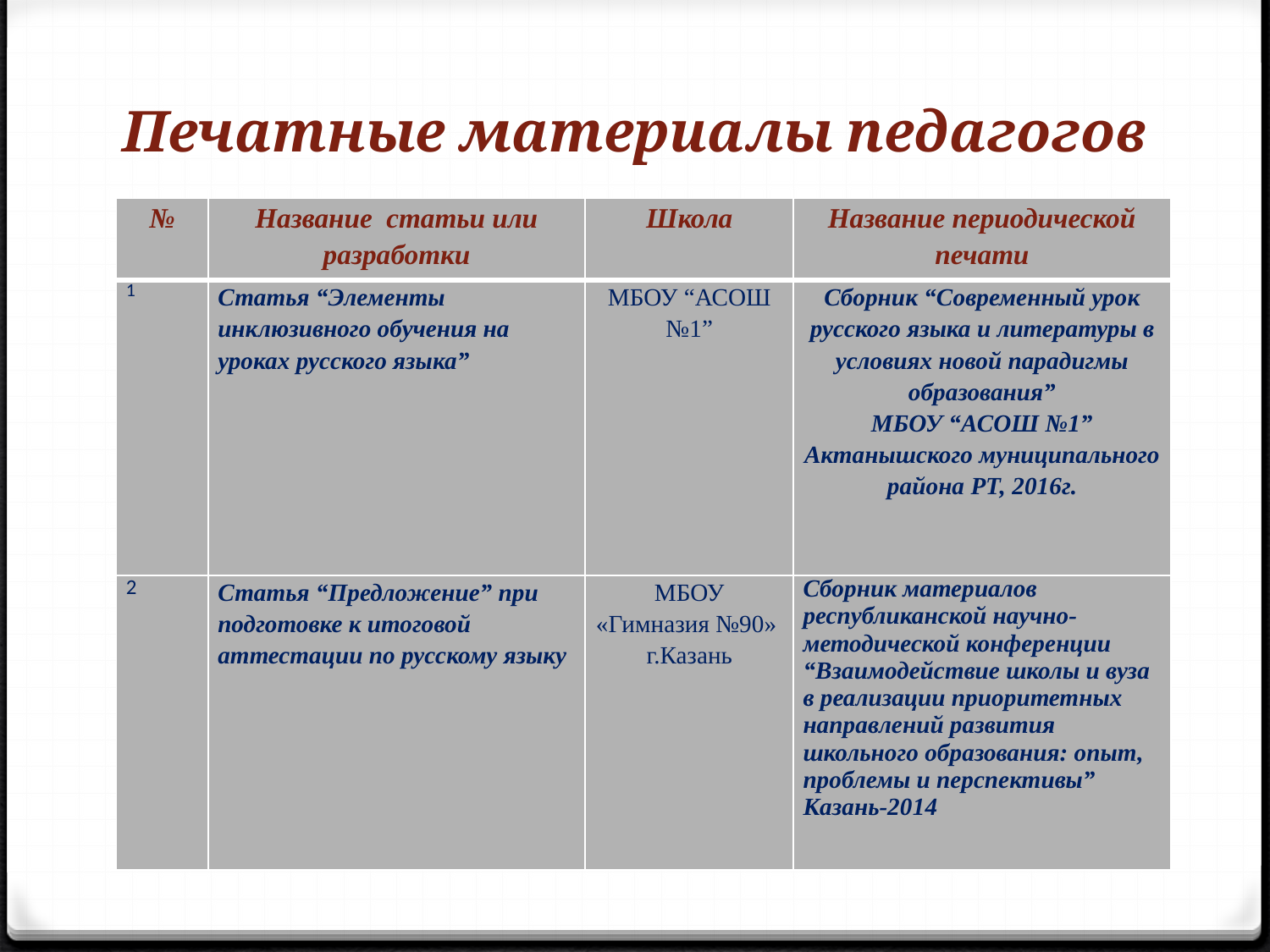

# Печатные материалы педагогов
| № | Название статьи или разработки | Школа | Название периодической печати |
| --- | --- | --- | --- |
| 1 | Статья “Элементы инклюзивного обучения на уроках русского языка” | МБОУ “АСОШ №1” | Сборник “Современный урок русского языка и литературы в условиях новой парадигмы образования” МБОУ “АСОШ №1” Актанышского муниципального района РТ, 2016г. |
| 2 | Статья “Предложение” при подготовке к итоговой аттестации по русскому языку | МБОУ «Гимназия №90» г.Казань | Сборник материалов республиканской научно-методической конференции “Взаимодействие школы и вуза в реализации приоритетных направлений развития школьного образования: опыт, проблемы и перспективы” Казань-2014 |